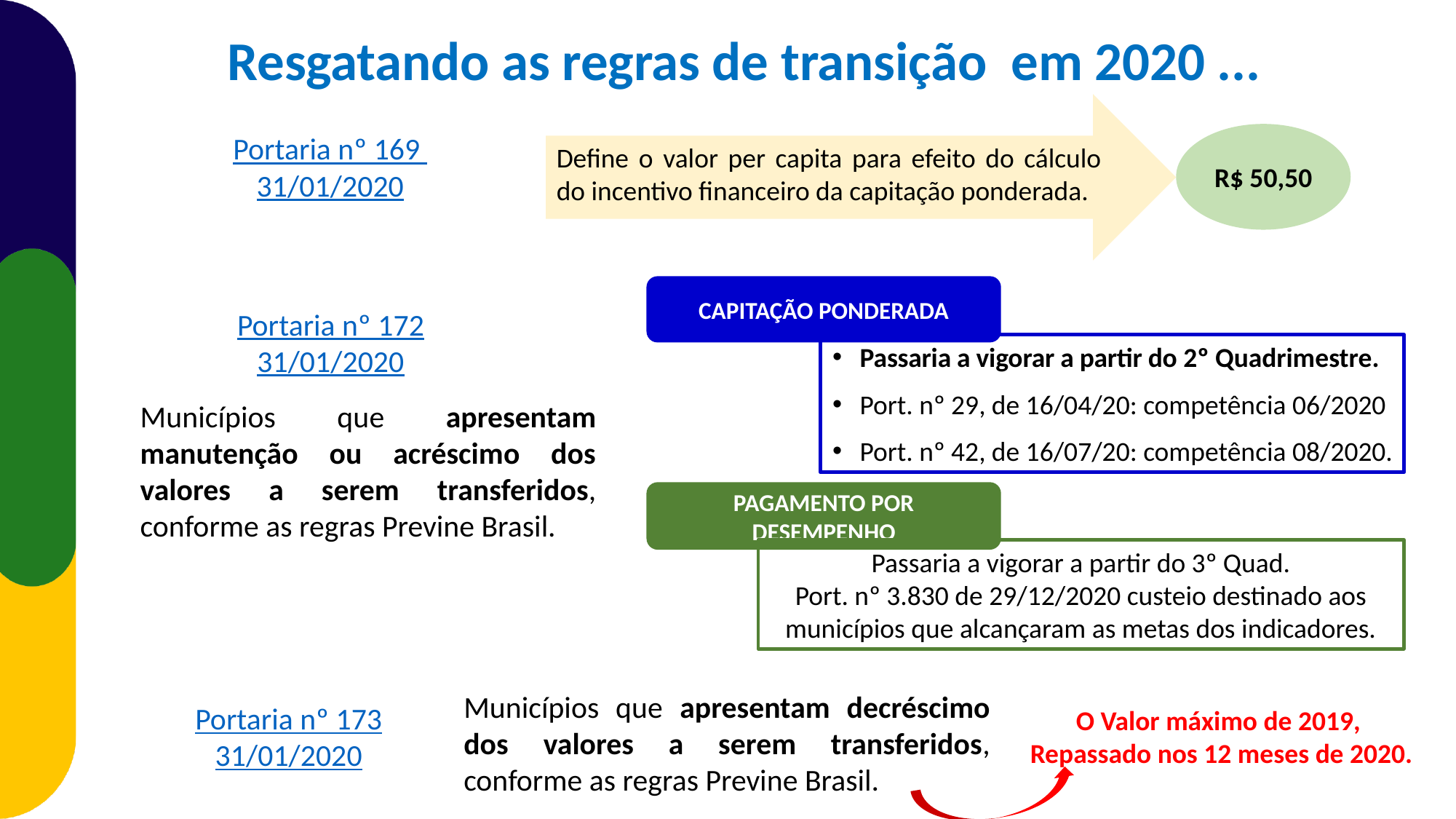

Resgatando as regras de transição  em 2020 ...

R$ 50,50
Portaria nº 169
31/01/2020
CAPITAÇÃO PONDERADA
Define o valor per capita para efeito do cálculo do incentivo financeiro da capitação ponderada.
Portaria nº 172
31/01/2020
Passaria a vigorar a partir do 2º Quadrimestre.
Port. nº 29, de 16/04/20: competência 06/2020
Port. nº 42, de 16/07/20: competência 08/2020.
PAGAMENTO POR DESEMPENHO
Municípios que apresentam manutenção ou acréscimo dos valores a serem transferidos, conforme as regras Previne Brasil.
Passaria a vigorar a partir do 3º Quad.
Port. nº 3.830 de 29/12/2020 custeio destinado aos municípios que alcançaram as metas dos indicadores.
Municípios que apresentam decréscimo dos valores a serem transferidos, conforme as regras Previne Brasil.
Portaria nº 173
31/01/2020
O Valor máximo de 2019,
Repassado nos 12 meses de 2020.